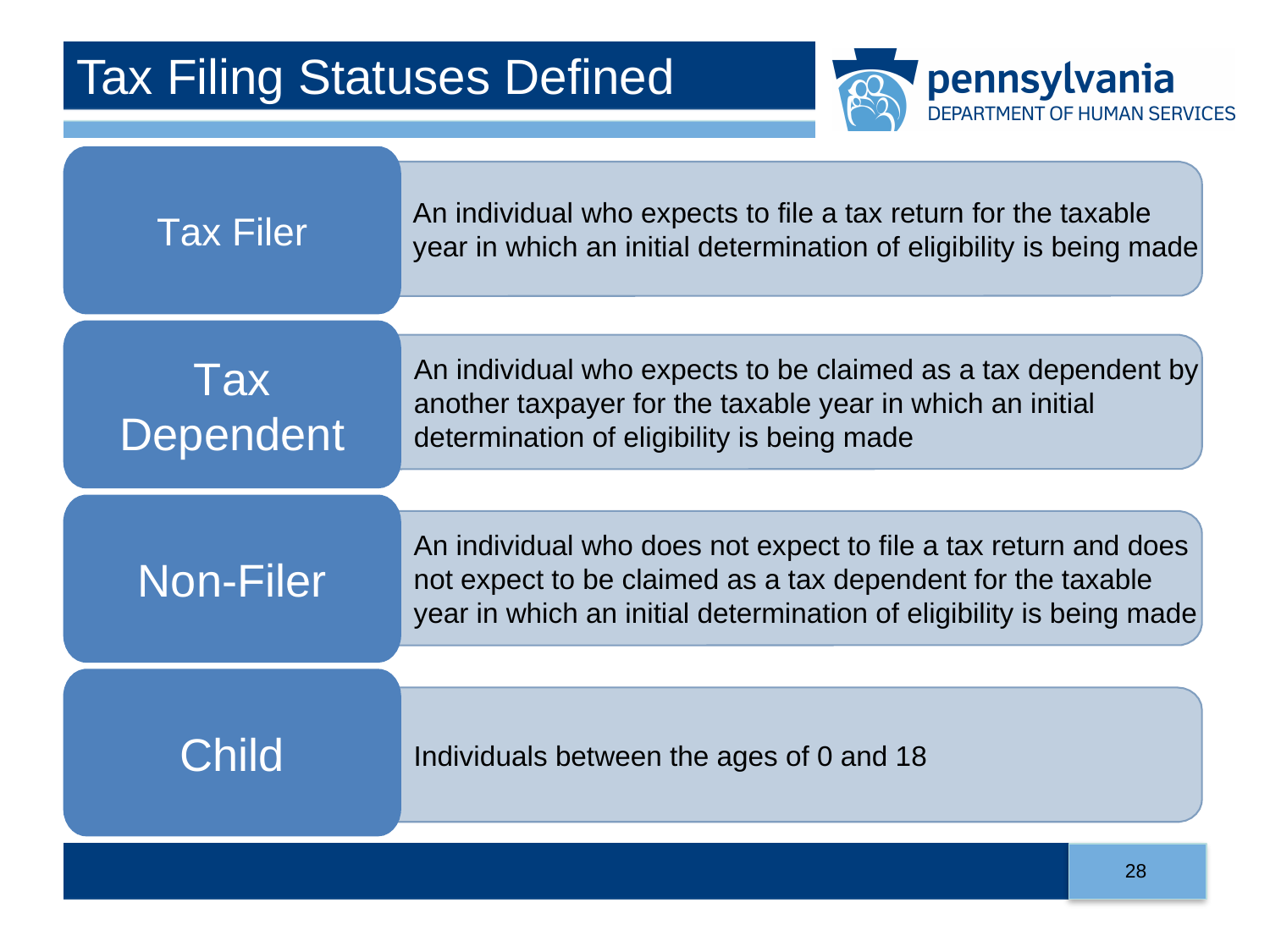

# Tax Filing Statuses Defined
Tax Filer
An individual who expects to file a tax return for the taxable year in which an initial determination of eligibility is being made
Tax
Dependent
An individual who expects to be claimed as a tax dependent by another taxpayer for the taxable year in which an initial determination of eligibility is being made
Non-Filer
An individual who does not expect to file a tax return and does not expect to be claimed as a tax dependent for the taxable year in which an initial determination of eligibility is being made
Child
Individuals between the ages of 0 and 18
28